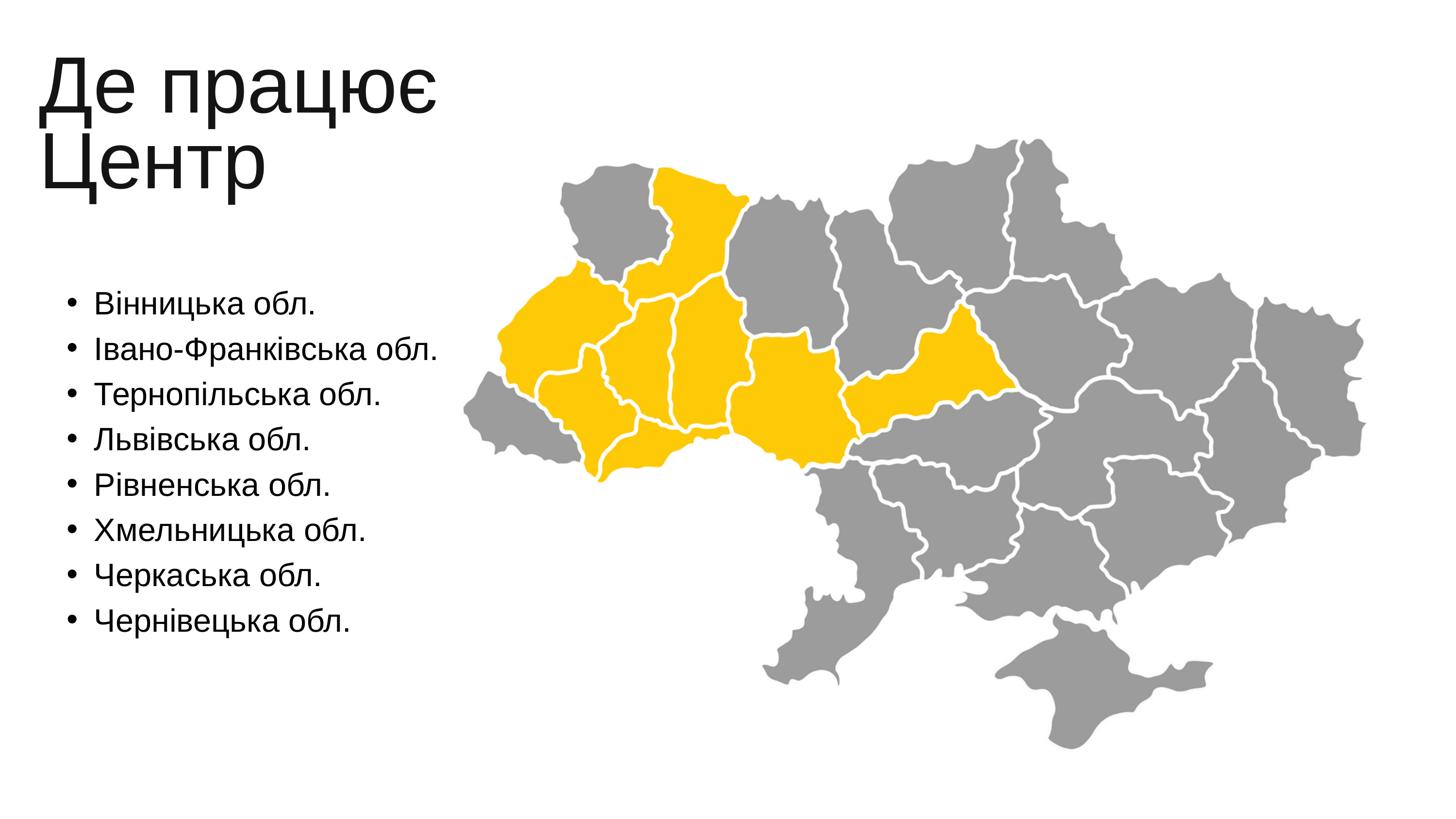

Де працює Центр

Вінницька обл.
Івано-Франківська обл.
Тернопільська обл.
Львівська обл.
Рівненська обл.
Хмельницька обл.
Черкаська обл.
Чернівецька обл.